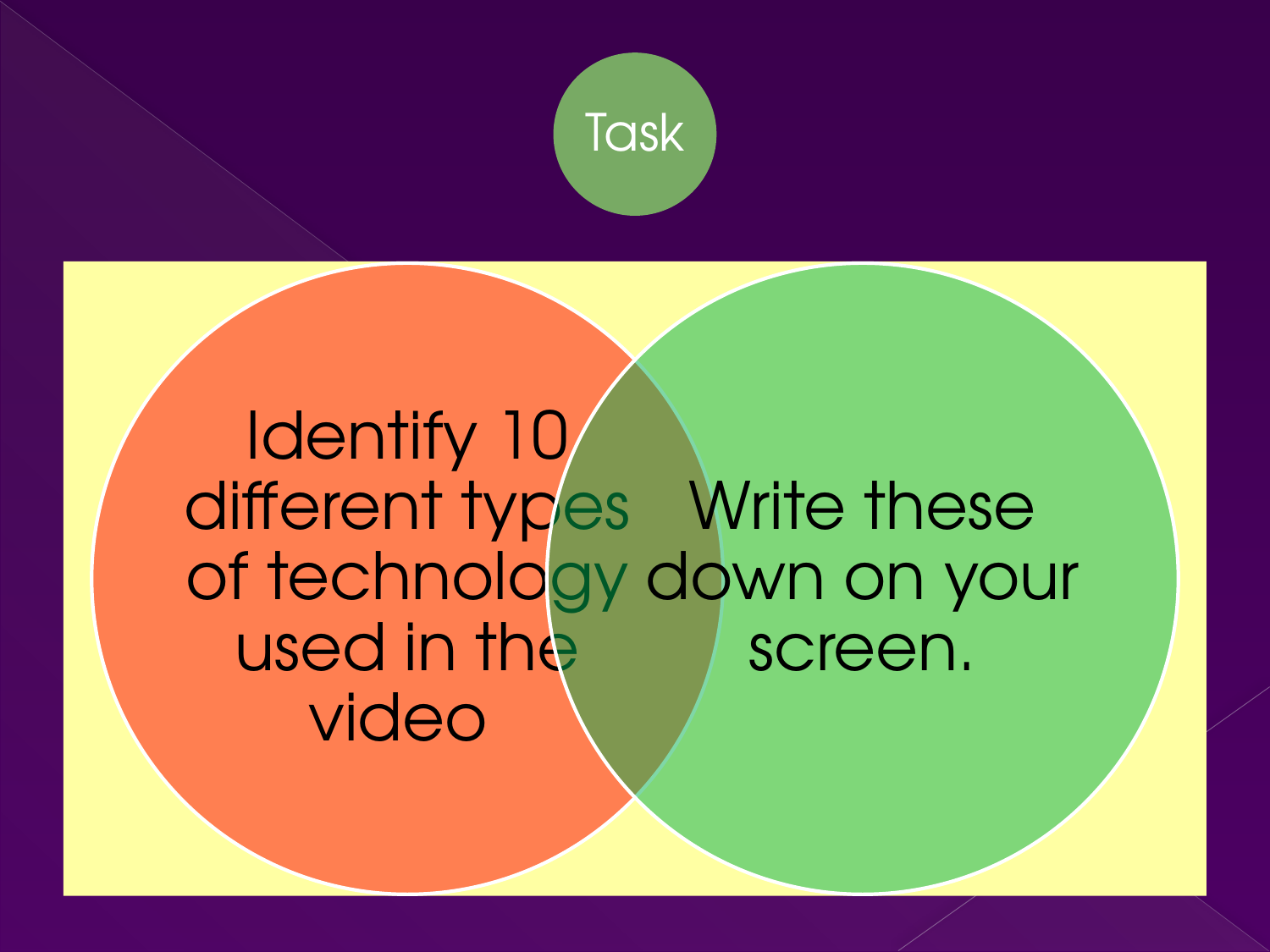

Task
Identify 10 different types of technology used in the video
Write these down on your screen.